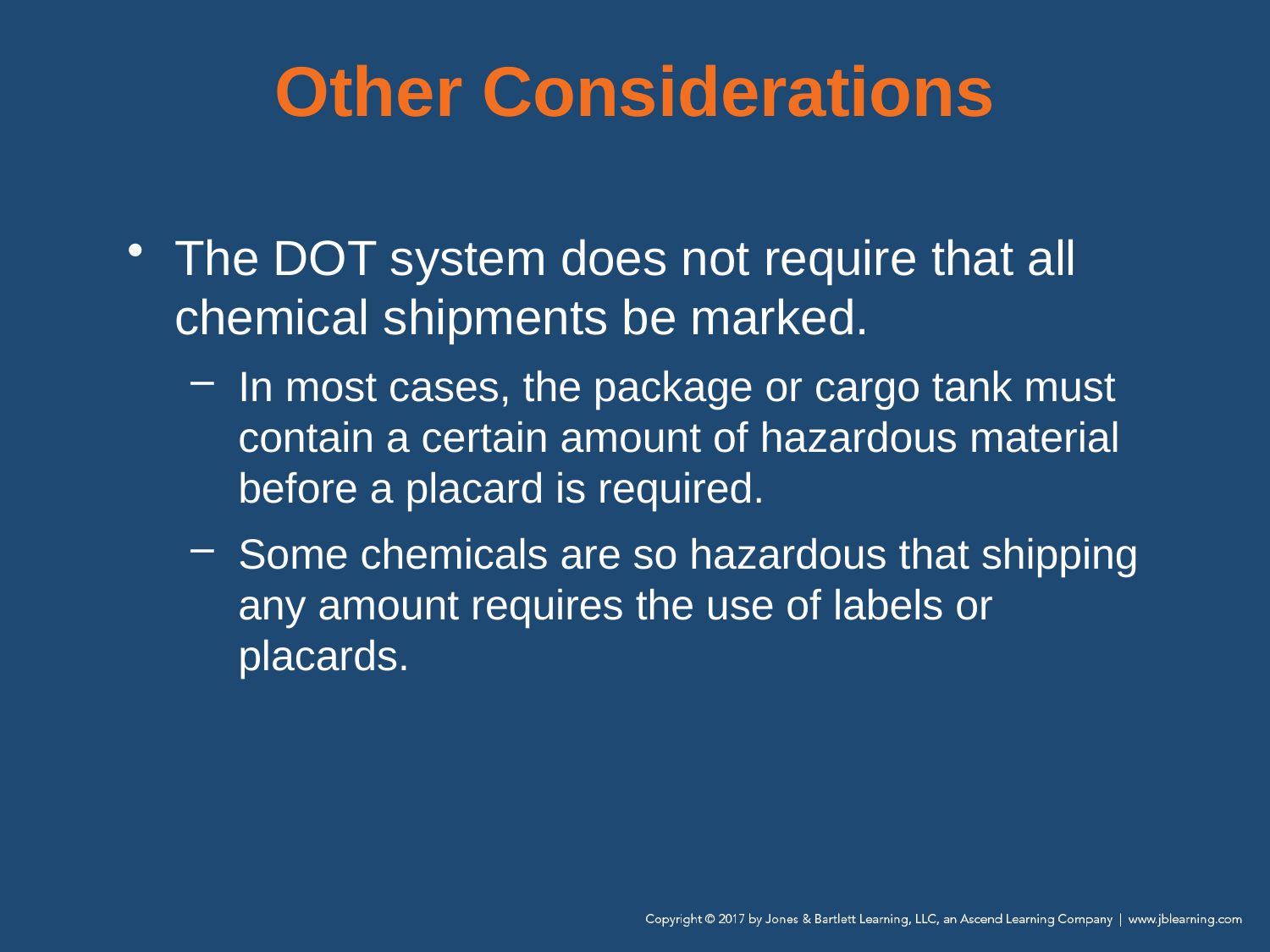

# Other Considerations
The DOT system does not require that all chemical shipments be marked.
In most cases, the package or cargo tank must contain a certain amount of hazardous material before a placard is required.
Some chemicals are so hazardous that shipping any amount requires the use of labels or placards.